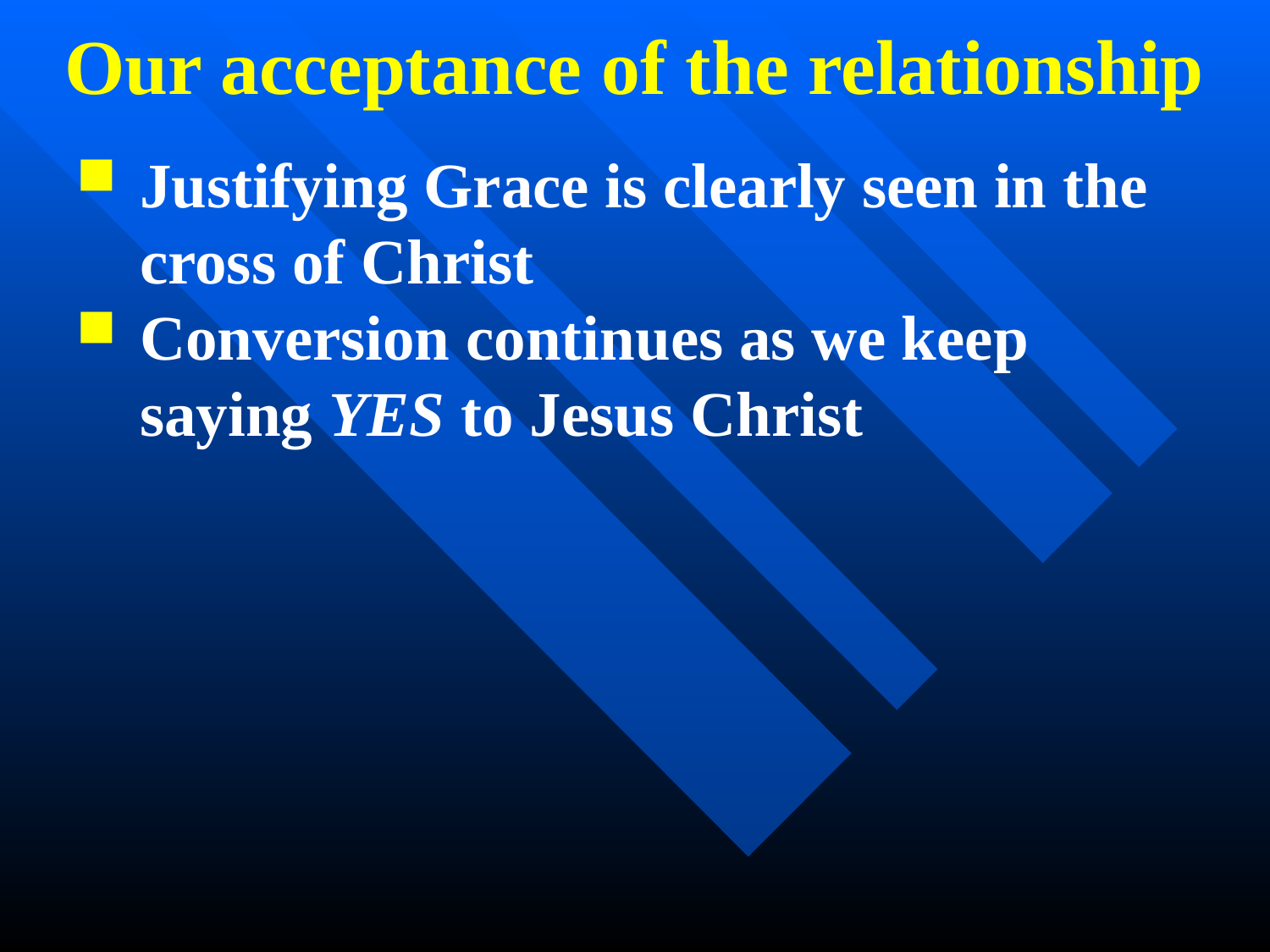

Our acceptance of the relationship
Justifying Grace is clearly seen in the cross of Christ
Conversion continues as we keep saying YES to Jesus Christ